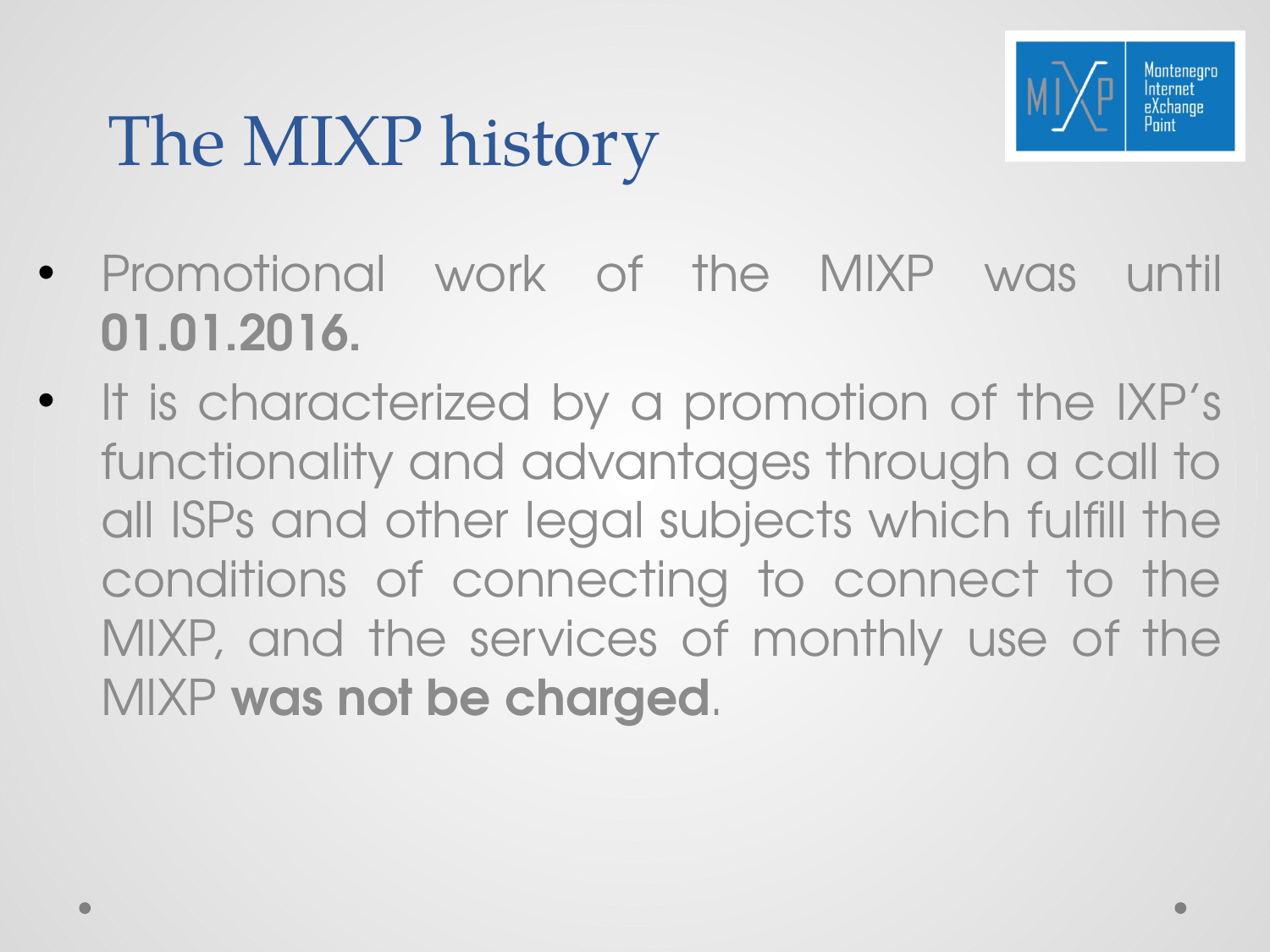

# The MIXP history
Promotional work of the MIXP was until 01.01.2016.
It is characterized by a promotion of the IXP’s functionality and advantages through a call to all ISPs and other legal subjects which fulfill the conditions of connecting to connect to the MIXP, and the services of monthly use of the MIXP was not be charged.